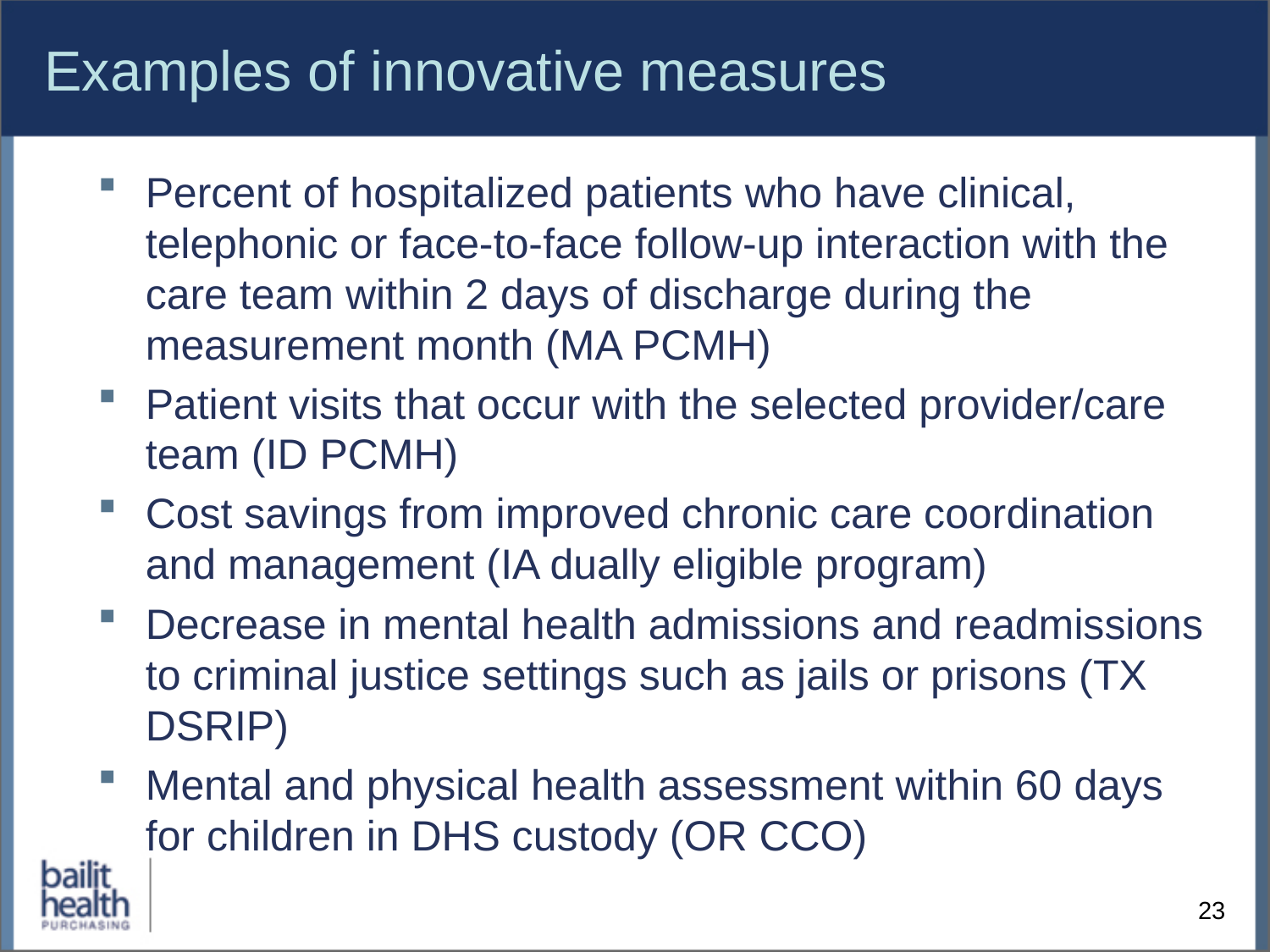

# Examples of innovative measures
Percent of hospitalized patients who have clinical, telephonic or face-to-face follow-up interaction with the care team within 2 days of discharge during the measurement month (MA PCMH)
Patient visits that occur with the selected provider/care team (ID PCMH)
Cost savings from improved chronic care coordination and management (IA dually eligible program)
Decrease in mental health admissions and readmissions to criminal justice settings such as jails or prisons (TX DSRIP)
Mental and physical health assessment within 60 days for children in DHS custody (OR CCO)
23